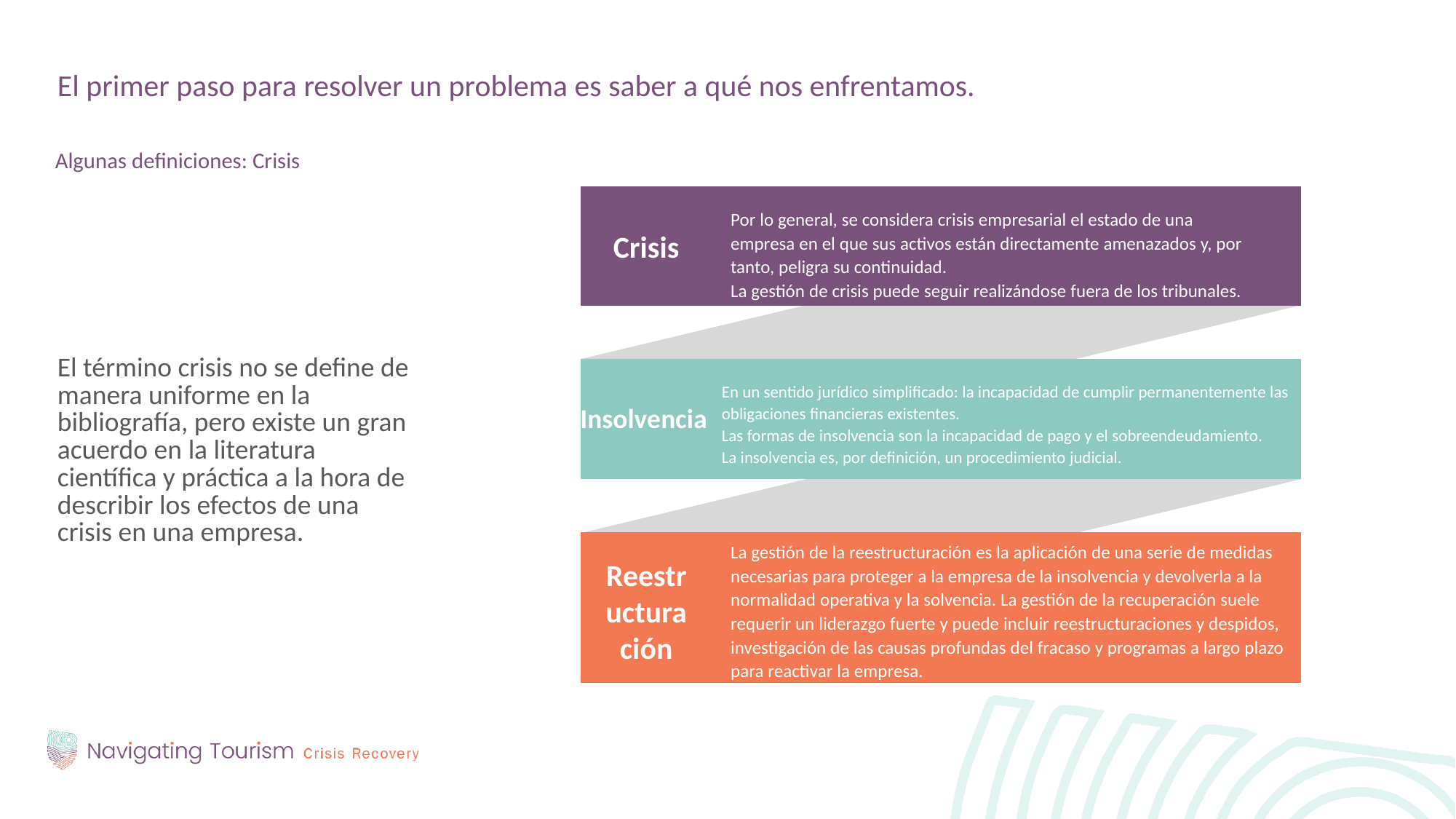

s
El primer paso para resolver un problema es saber a qué nos enfrentamos.
Algunas definiciones: Crisis

El término crisis no se define de manera uniforme en la bibliografía, pero existe un gran acuerdo en la literatura científica y práctica a la hora de describir los efectos de una crisis en una empresa.

Por lo general, se considera crisis empresarial el estado de una empresa en el que sus activos están directamente amenazados y, por tanto, peligra su continuidad.
La gestión de crisis puede seguir realizándose fuera de los tribunales.
Crisis

En un sentido jurídico simplificado: la incapacidad de cumplir permanentemente las obligaciones financieras existentes.
Las formas de insolvencia son la incapacidad de pago y el sobreendeudamiento.
La insolvencia es, por definición, un procedimiento judicial.
Insolvencia
La gestión de la reestructuración es la aplicación de una serie de medidas necesarias para proteger a la empresa de la insolvencia y devolverla a la normalidad operativa y la solvencia. La gestión de la recuperación suele requerir un liderazgo fuerte y puede incluir reestructuraciones y despidos, investigación de las causas profundas del fracaso y programas a largo plazo para reactivar la empresa.

Reestructuración